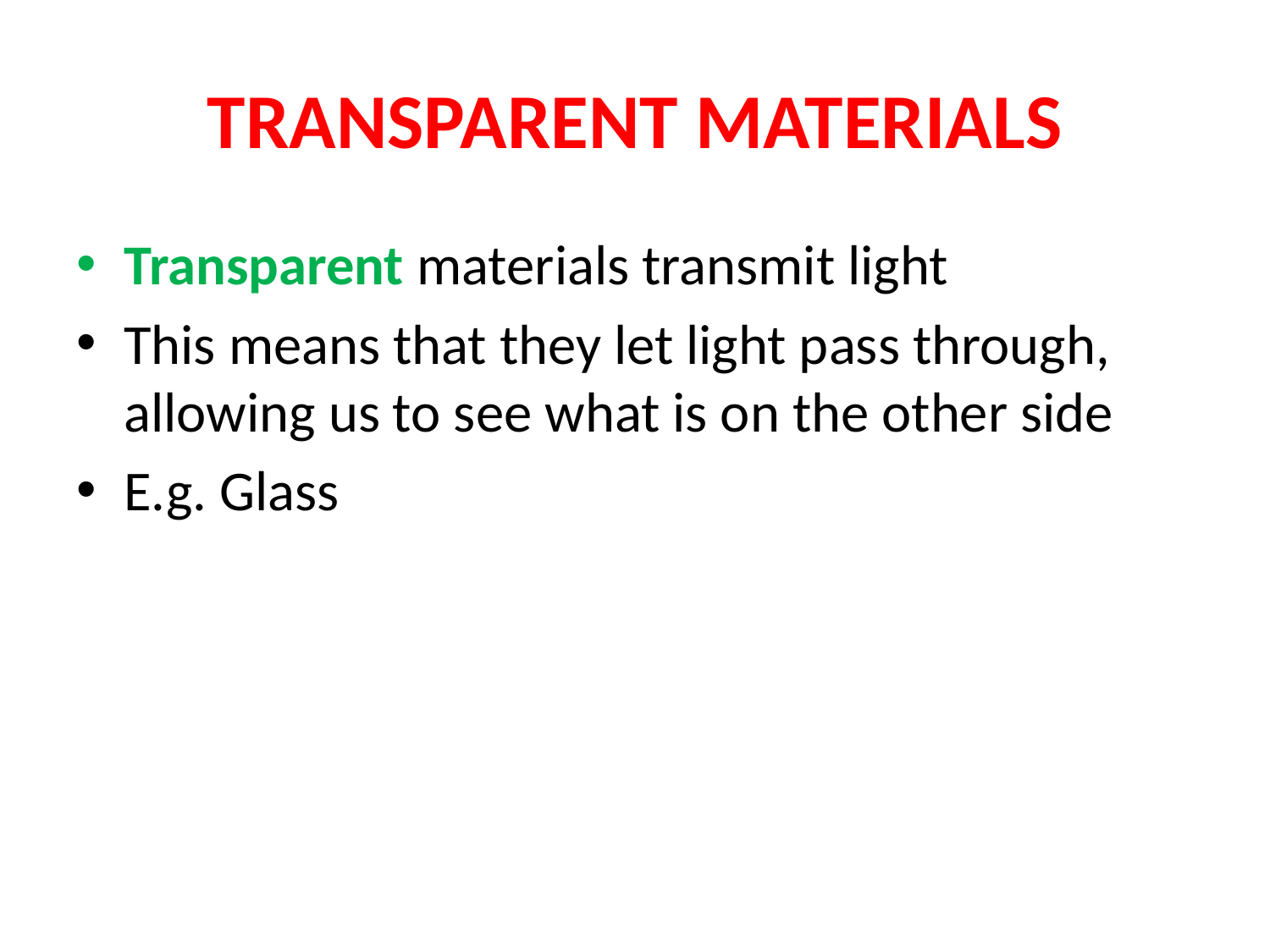

# TRANSPARENT MATERIALS
Transparent materials transmit light
This means that they let light pass through, allowing us to see what is on the other side
E.g. Glass